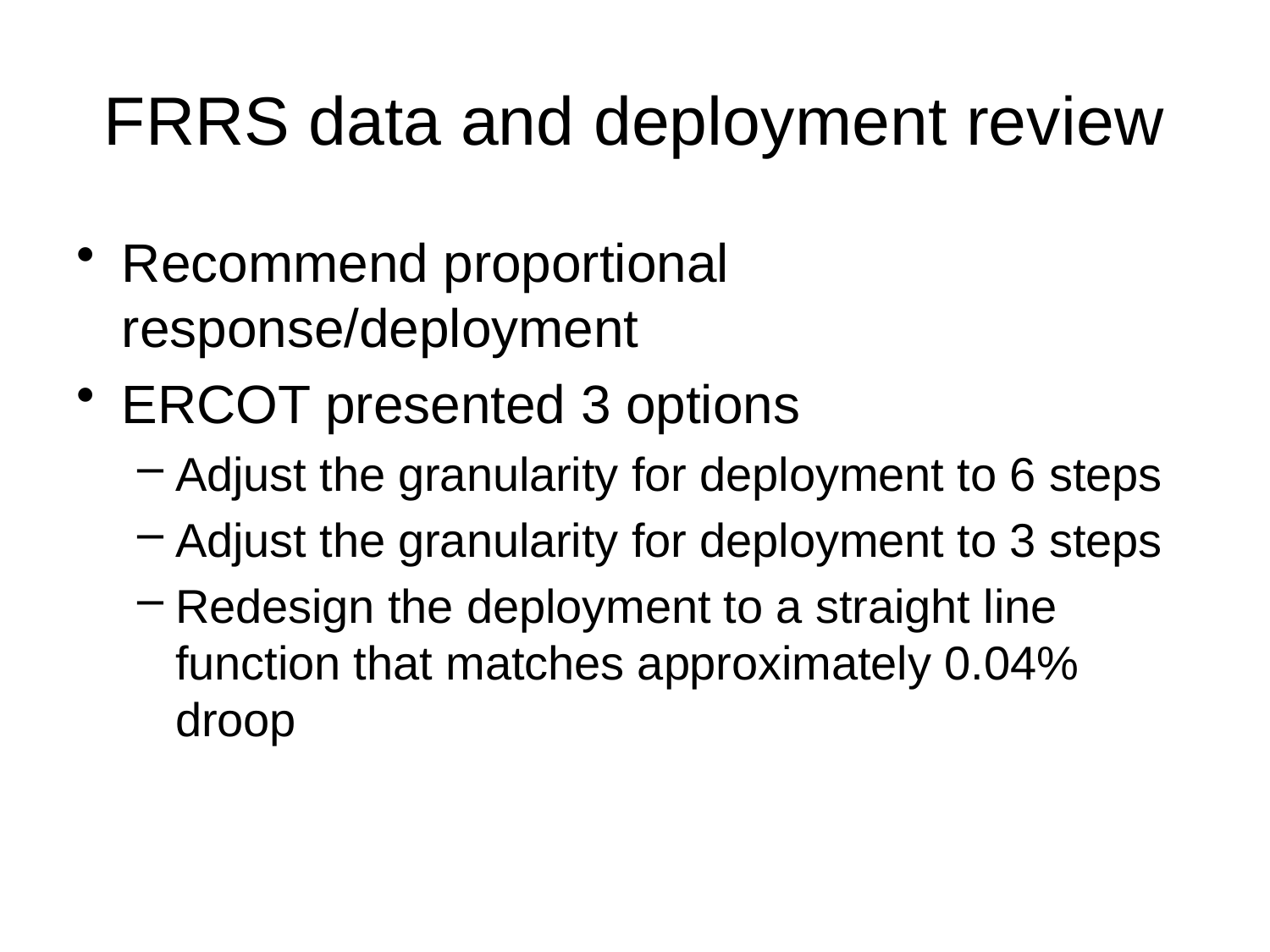

# FRRS data and deployment review
Recommend proportional response/deployment
ERCOT presented 3 options
Adjust the granularity for deployment to 6 steps
Adjust the granularity for deployment to 3 steps
Redesign the deployment to a straight line function that matches approximately 0.04% droop